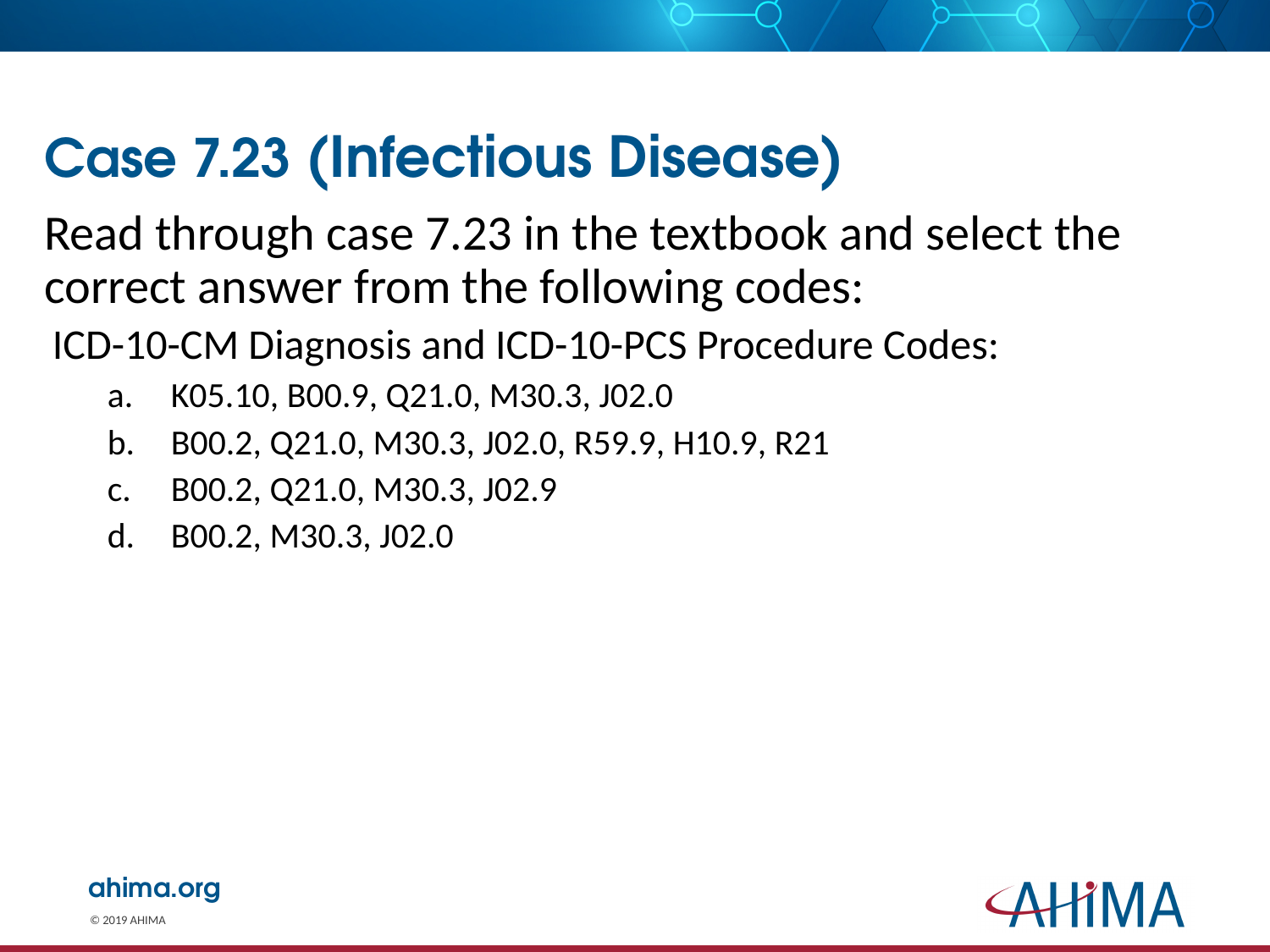

# Case 7.23 (Infectious Disease)
Read through case 7.23 in the textbook and select the correct answer from the following codes:
ICD-10-CM Diagnosis and ICD-10-PCS Procedure Codes:
K05.10, B00.9, Q21.0, M30.3, J02.0
B00.2, Q21.0, M30.3, J02.0, R59.9, H10.9, R21
B00.2, Q21.0, M30.3, J02.9
B00.2, M30.3, J02.0